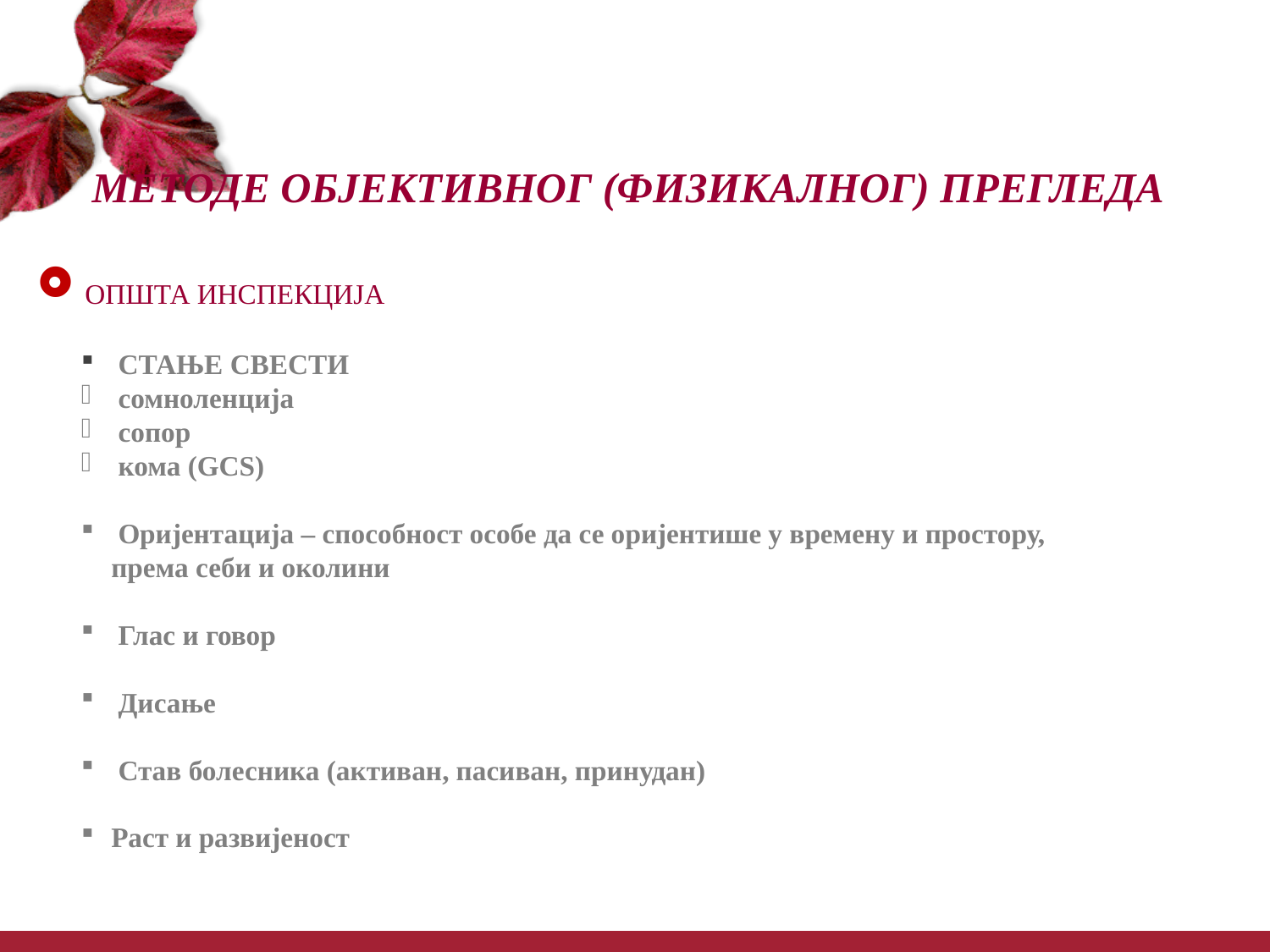

МЕТОДЕ ОБЈЕКТИВНОГ (ФИЗИКАЛНОГ) ПРЕГЛЕДА

 ОПШТА ИНСПЕКЦИЈА

 СТАЊЕ СВЕСТИ
 сомноленција
 сопор
 кома (GCS)

 Оријентација – способност особе да се оријентише у времену и простору,
према себи и околини

 Глас и говор

 Дисање

 Став болесника (активан, пасиван, принудан)

Раст и развијеност